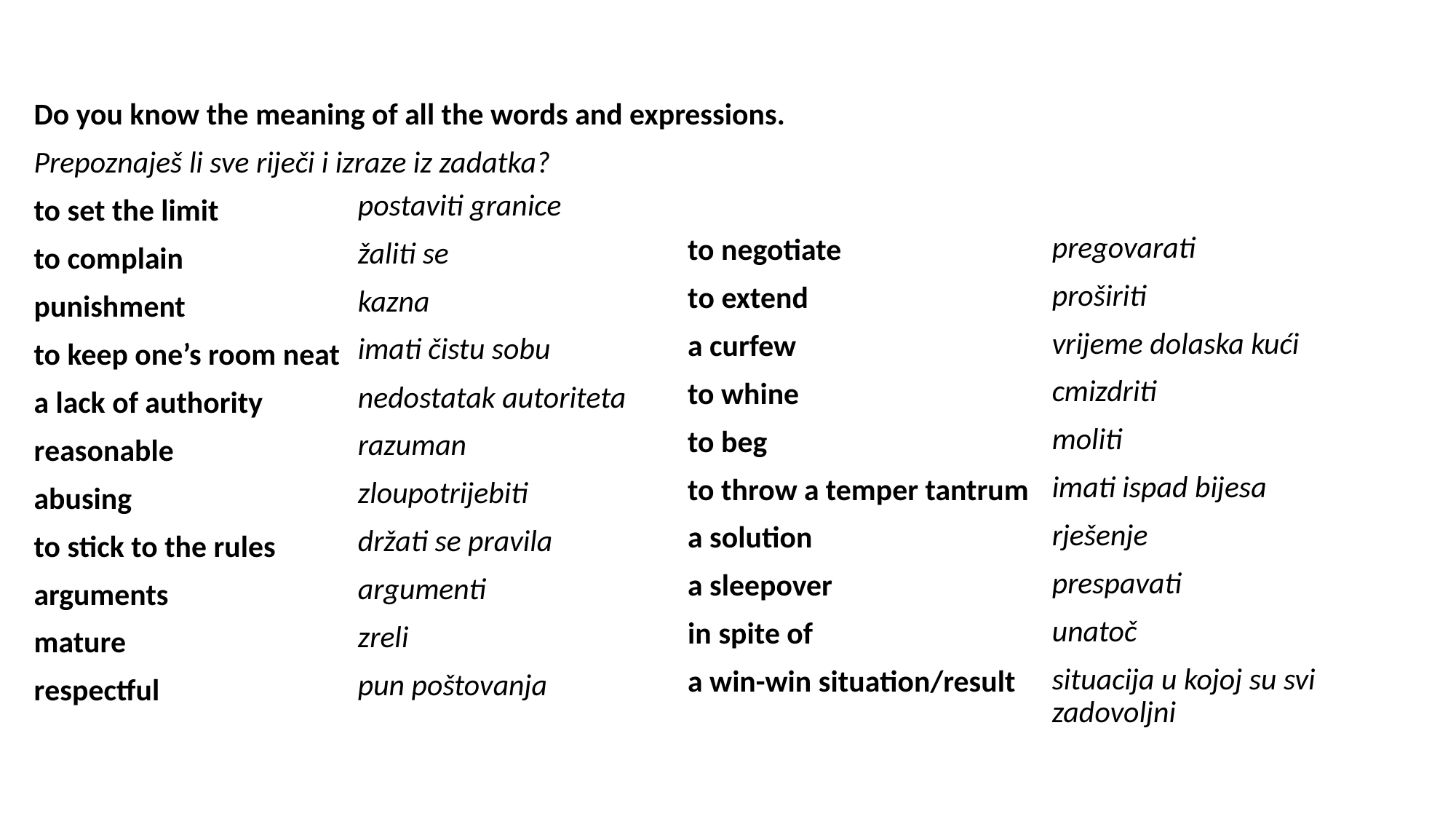

Do you know the meaning of all the words and expressions.
Prepoznaješ li sve riječi i izraze iz zadatka?
to set the limit
to complain
punishment
to keep one’s room neat
a lack of authority
reasonable
abusing
to stick to the rules
arguments
mature
respectful

to negotiate
to extend
a curfew
to whine
to beg
to throw a temper tantrum
a solution
a sleepover
in spite of
a win-win situation/result
postaviti granice
žaliti se
kazna
imati čistu sobu
nedostatak autoriteta
razuman
zloupotrijebiti
držati se pravila
argumenti
zreli
pun poštovanja
pregovarati
proširiti
vrijeme dolaska kući
cmizdriti
moliti
imati ispad bijesa
rješenje
prespavati
unatoč
situacija u kojoj su svi zadovoljni